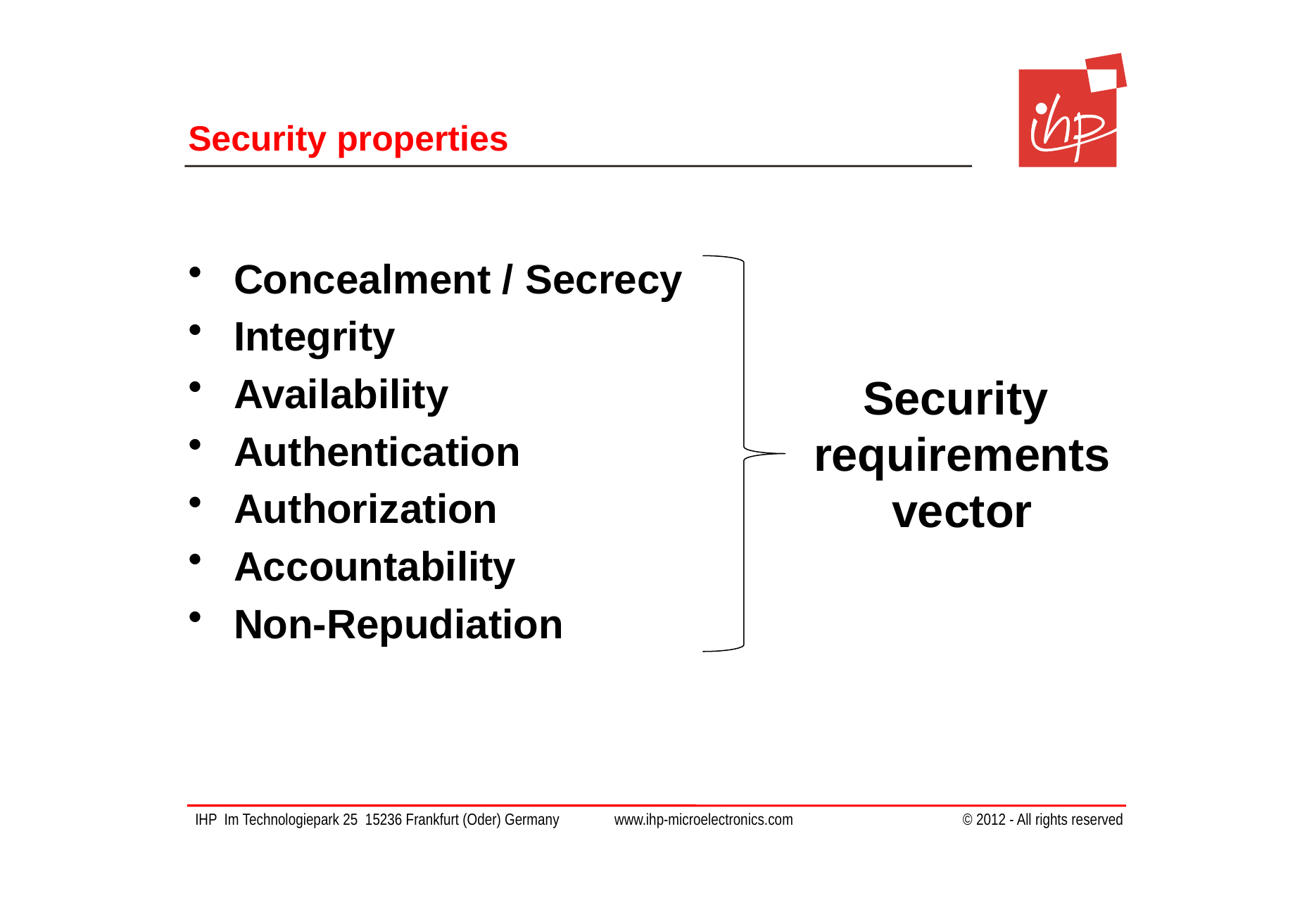

# Security properties
Concealment / Secrecy
Integrity
Availability
Authentication
Authorization
Accountability
Non-Repudiation

Security
requirements
vector